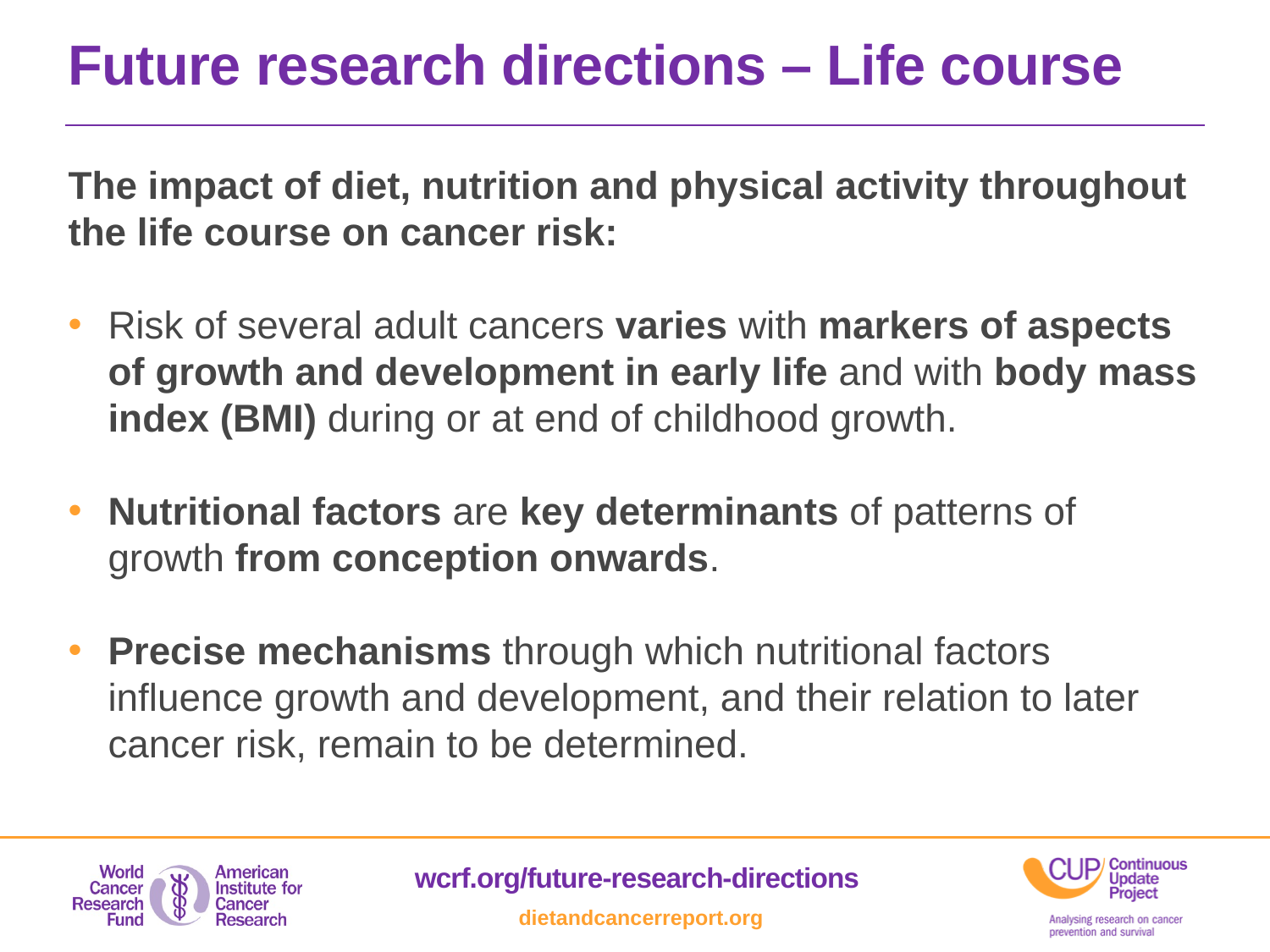

Future research directions – Life course
The impact of diet, nutrition and physical activity throughout the life course on cancer risk:

Risk of several adult cancers varies with markers of aspects of growth and development in early life and with body mass index (BMI) during or at end of childhood growth.

Nutritional factors are key determinants of patterns of growth from conception onwards.

Precise mechanisms through which nutritional factors influence growth and development, and their relation to later cancer risk, remain to be determined.
wcrf.org/future-research-directions